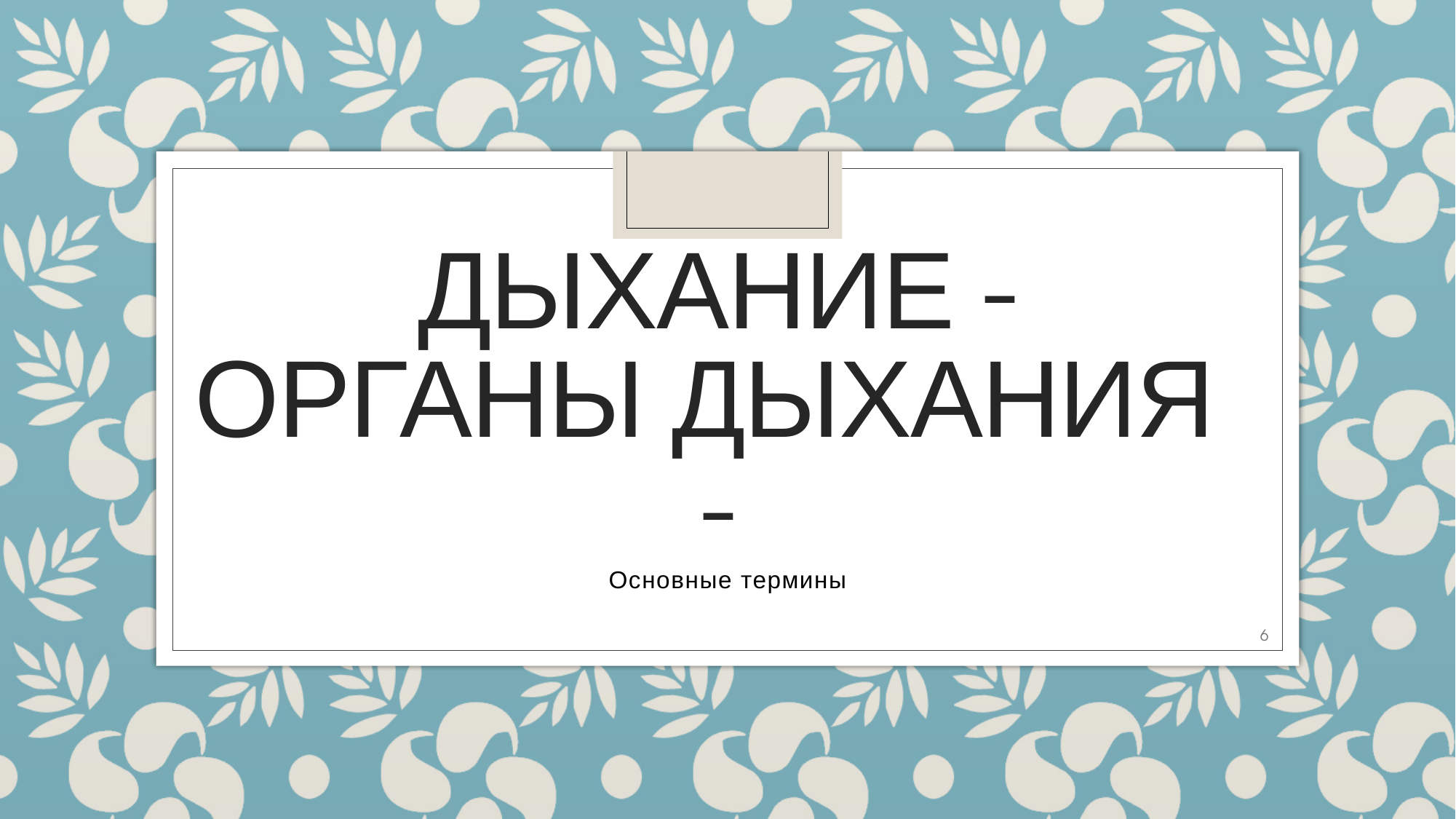

# Дыхание - органы дыхания  -
Основные термины
6